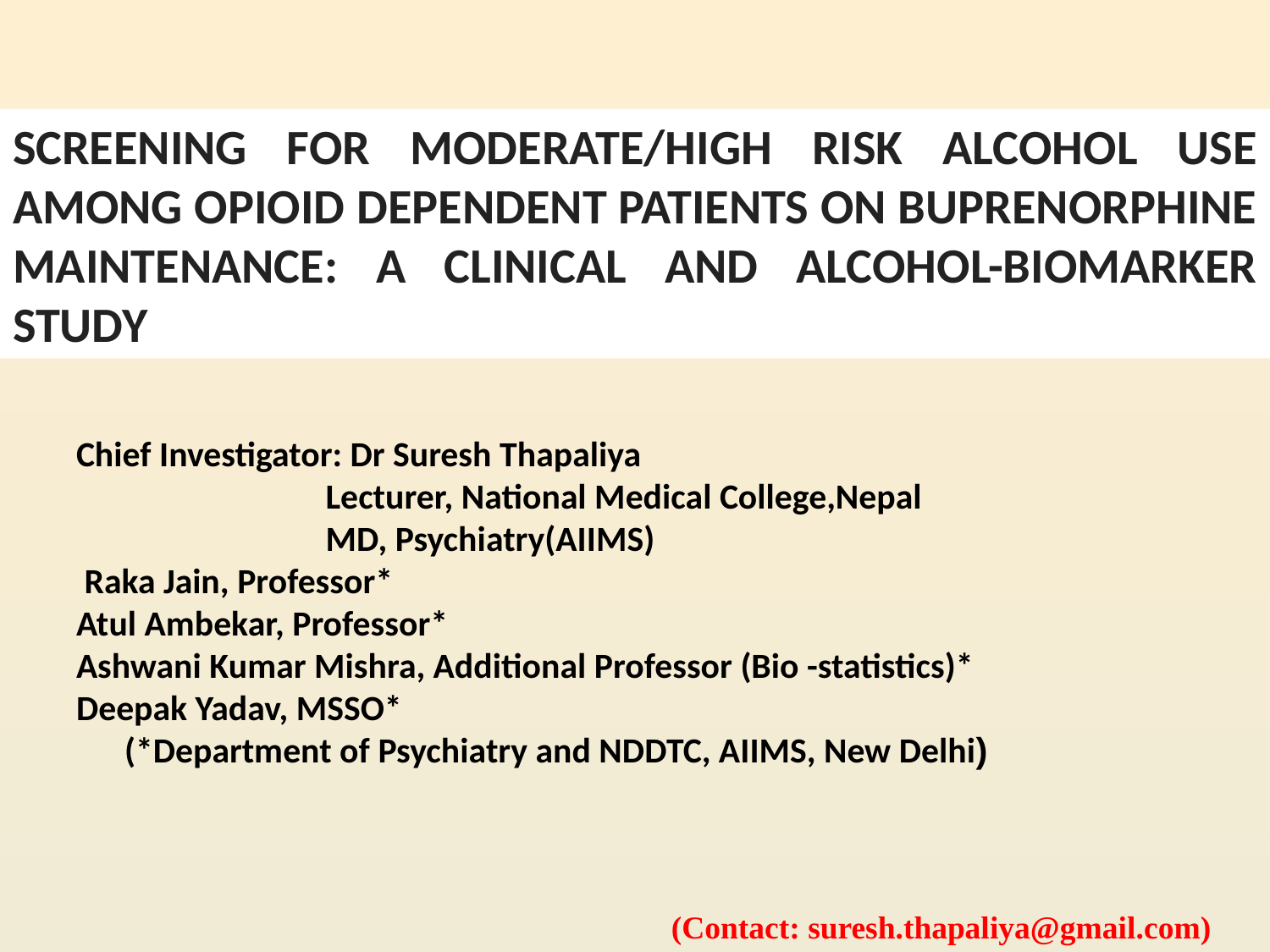

SCREENING FOR MODERATE/HIGH RISK ALCOHOL USE AMONG OPIOID DEPENDENT PATIENTS ON BUPRENORPHINE MAINTENANCE: A CLINICAL AND ALCOHOL-BIOMARKER STUDY
Chief Investigator: Dr Suresh Thapaliya
                               Lecturer, National Medical College,Nepal
                               MD, Psychiatry(AIIMS)
 Raka Jain, Professor*
Atul Ambekar, Professor*
Ashwani Kumar Mishra, Additional Professor (Bio -statistics)*
Deepak Yadav, MSSO*
      (*Department of Psychiatry and NDDTC, AIIMS, New Delhi)
(Contact: suresh.thapaliya@gmail.com)